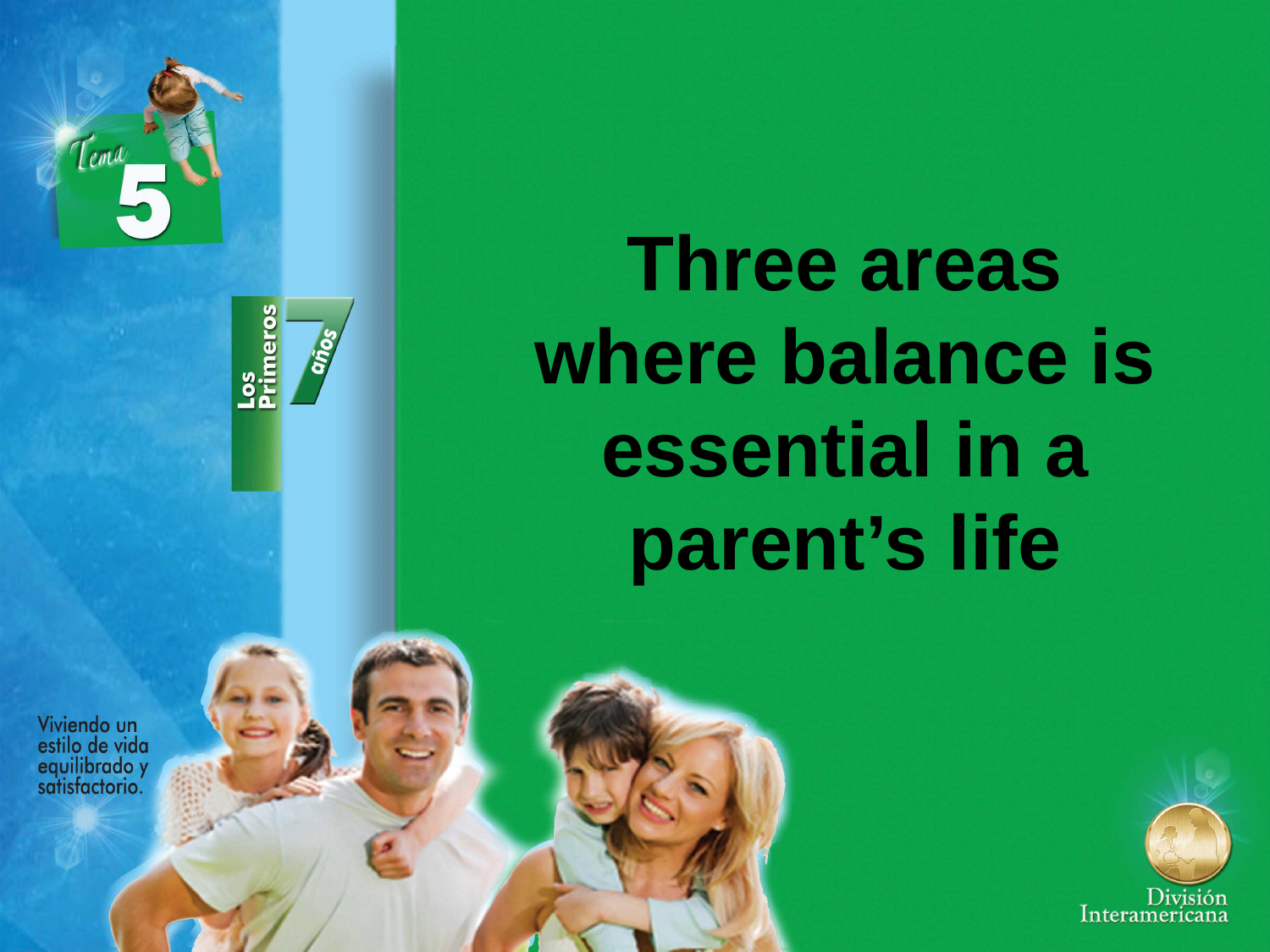

Three areas where balance is essential in a parent’s life